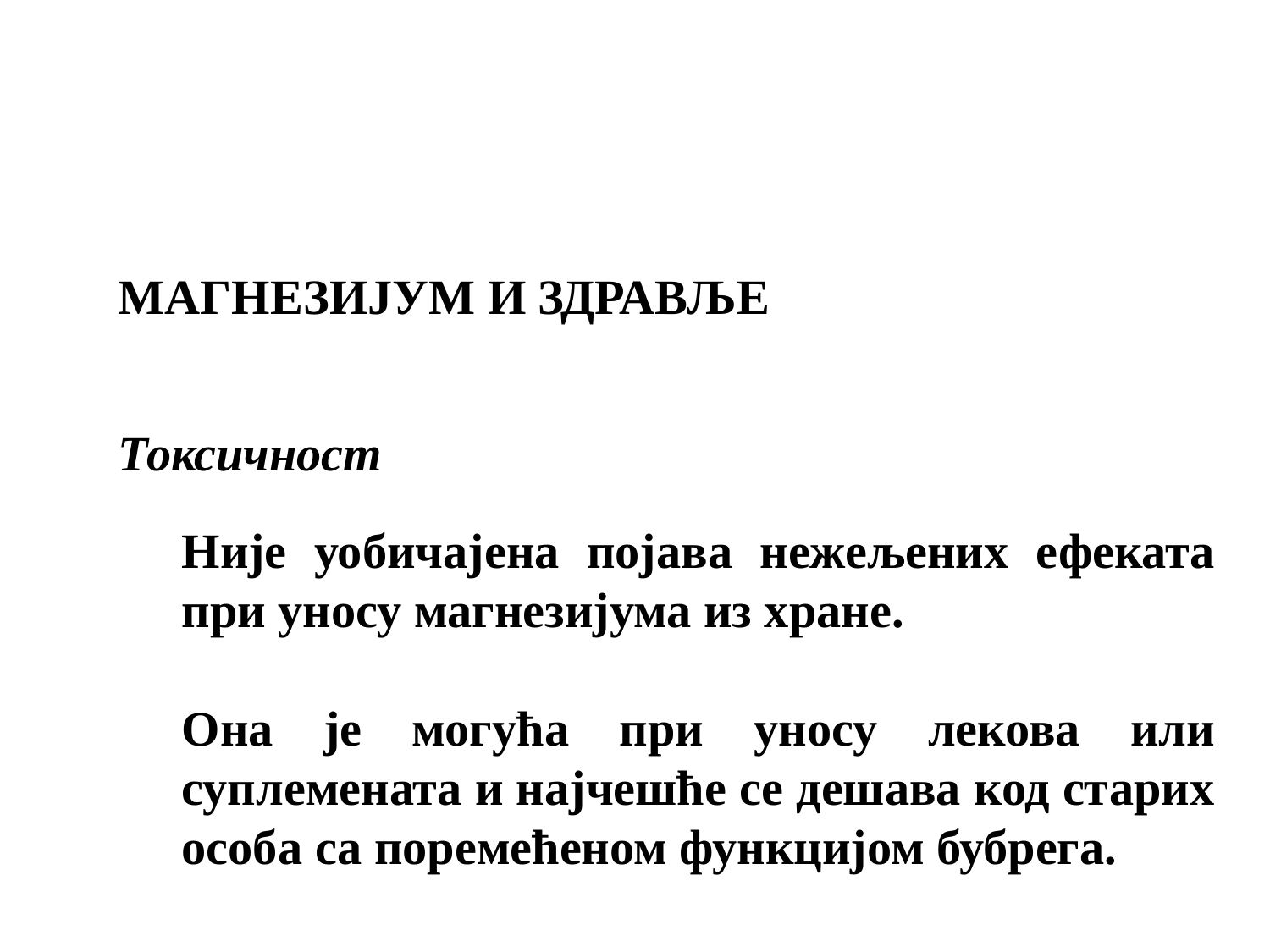

МАГНЕЗИЈУМ И ЗДРАВЉЕ

Токсичност

Није уобичајена појава нежељених ефеката при уносу магнезијума из хране.

Она је могућа при уносу лекова или суплемената и најчешће се дешава код старих особа са поремећеном функцијом бубрега.